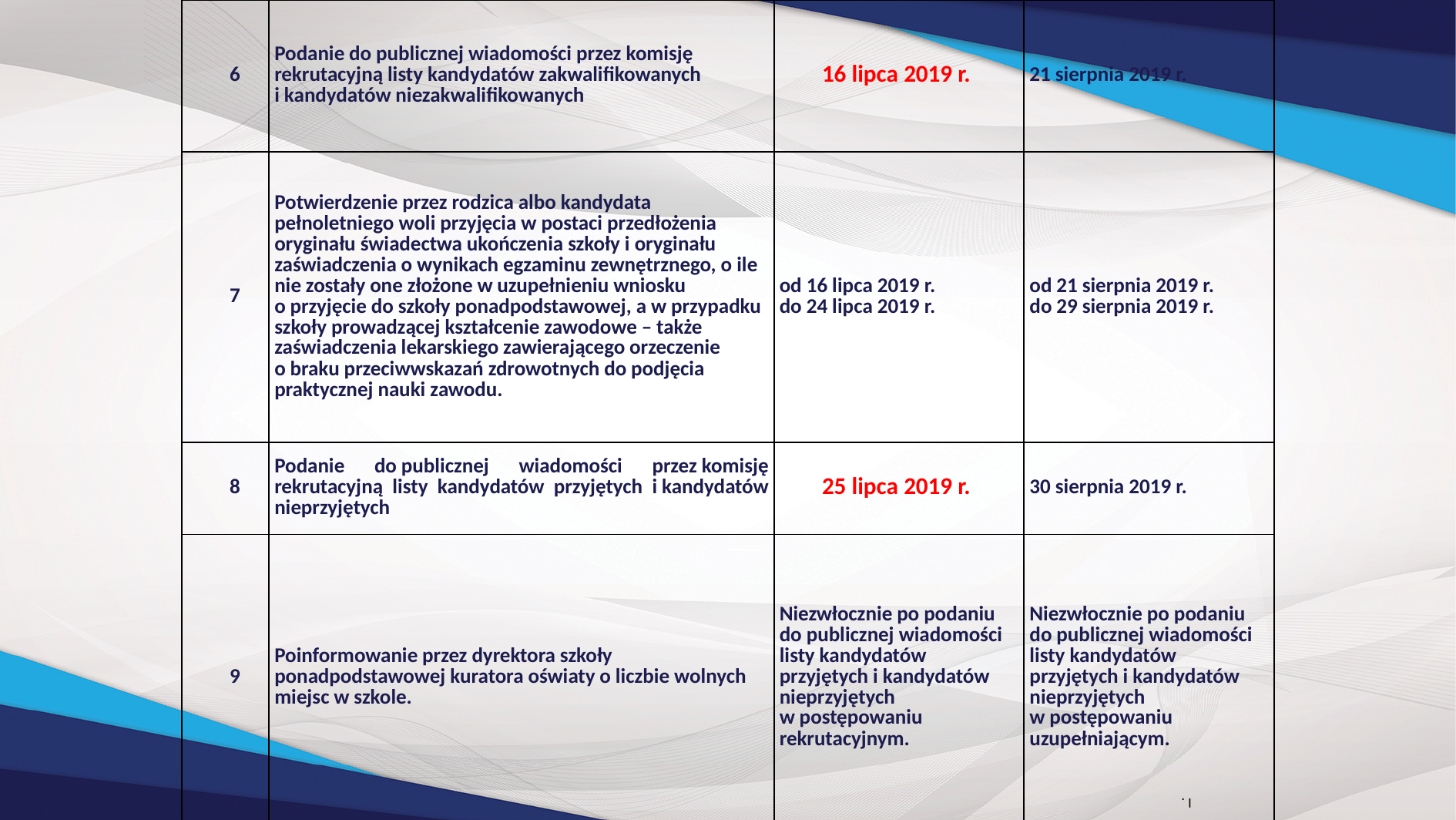

| 6 | Podanie do publicznej wiadomości przez komisję rekrutacyjną listy kandydatów zakwalifikowanych i kandydatów niezakwalifikowanych | 16 lipca 2019 r. | 21 sierpnia 2019 r. |
| --- | --- | --- | --- |
| 7 | Potwierdzenie przez rodzica albo kandydata pełnoletniego woli przyjęcia w postaci przedłożenia oryginału świadectwa ukończenia szkoły i oryginału zaświadczenia o wynikach egzaminu zewnętrznego, o ile nie zostały one złożone w uzupełnieniu wniosku o przyjęcie do szkoły ponadpodstawowej, a w przypadku szkoły prowadzącej kształcenie zawodowe – także zaświadczenia lekarskiego zawierającego orzeczenie o braku przeciwwskazań zdrowotnych do podjęcia praktycznej nauki zawodu. | od 16 lipca 2019 r. do 24 lipca 2019 r. | od 21 sierpnia 2019 r. do 29 sierpnia 2019 r. |
| 8 | Podanie do publicznej wiadomości przez komisję rekrutacyjną listy kandydatów przyjętych i kandydatów nieprzyjętych | 25 lipca 2019 r. | 30 sierpnia 2019 r. |
| 9 | Poinformowanie przez dyrektora szkoły ponadpodstawowej kuratora oświaty o liczbie wolnych miejsc w szkole. | Niezwłocznie po podaniu do publicznej wiadomości listy kandydatów przyjętych i kandydatów nieprzyjętych w postępowaniu rekrutacyjnym. | Niezwłocznie po podaniu do publicznej wiadomości listy kandydatów przyjętych i kandydatów nieprzyjętych w postępowaniu uzupełniającym. |

I .